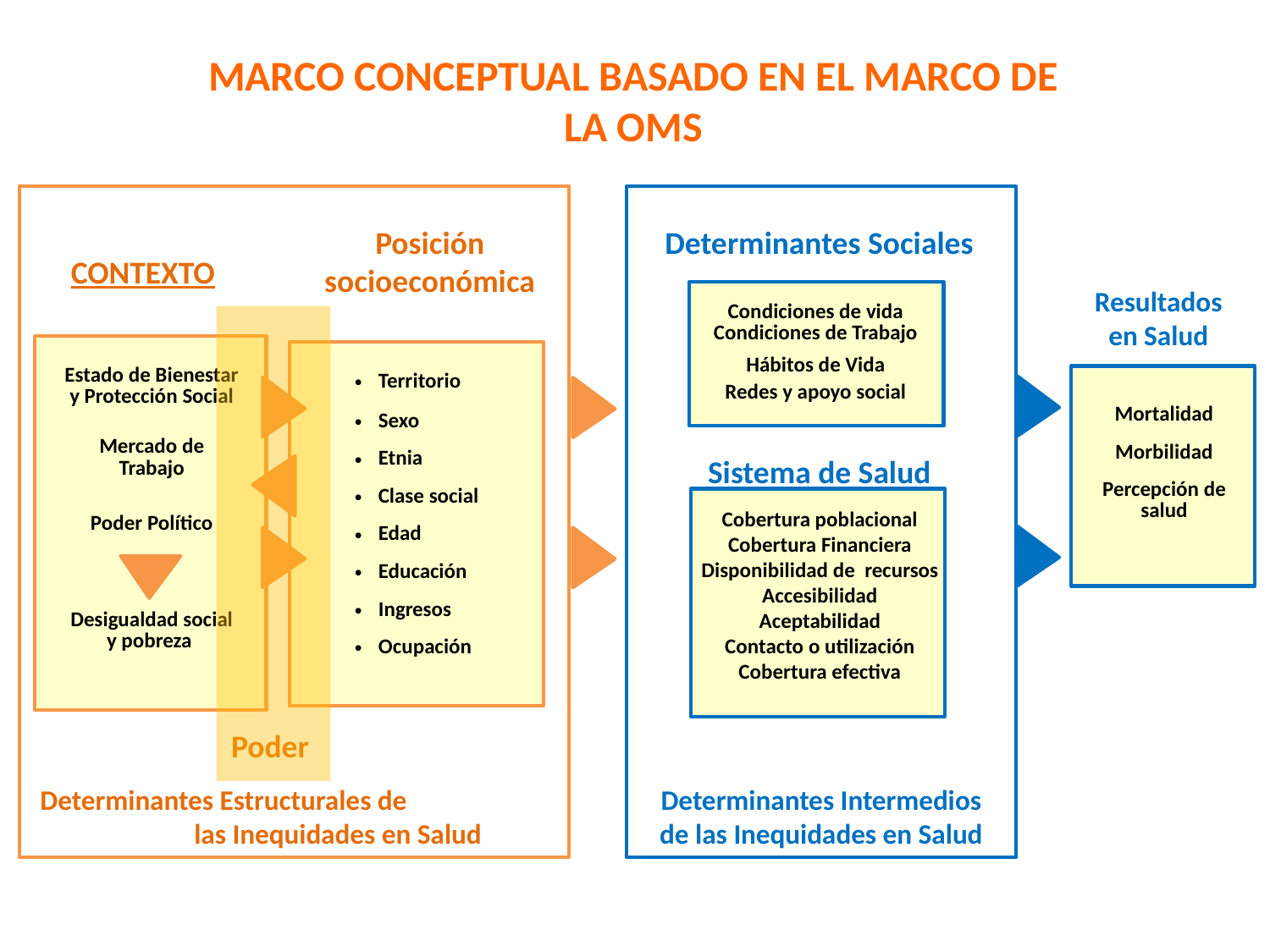

MARCO CONCEPTUAL BASADO EN EL MARCO DE LA OMS

Determinantes Sociales
Posición socioeconómica
CONTEXTO
|  |
| --- |
| Condiciones de vida Condiciones de Trabajo |
| Hábitos de Vida |
| Redes y apoyo social |
Resultados en Salud

Poder

| Estado de Bienestar y Protección Social |
| --- |
| Mercado de Trabajo |
| Poder Político |
| Desigualdad social y pobreza |
| Territorio |
| --- |
| Sexo |
| Etnia |
| Clase social |
| Edad |
| Educación |
| Ingresos |
| Ocupación |

| Mortalidad |
| --- |
| Morbilidad |
| Percepción de salud |
Sistema de Salud

| Cobertura poblacional |
| --- |
| Cobertura Financiera |
| Disponibilidad de recursos |
| Accesibilidad |
| Aceptabilidad |
| Contacto o utilización |
| Cobertura efectiva |

Determinantes Estructurales de                                     las Inequidades en Salud
Determinantes Intermedios de las Inequidades en Salud